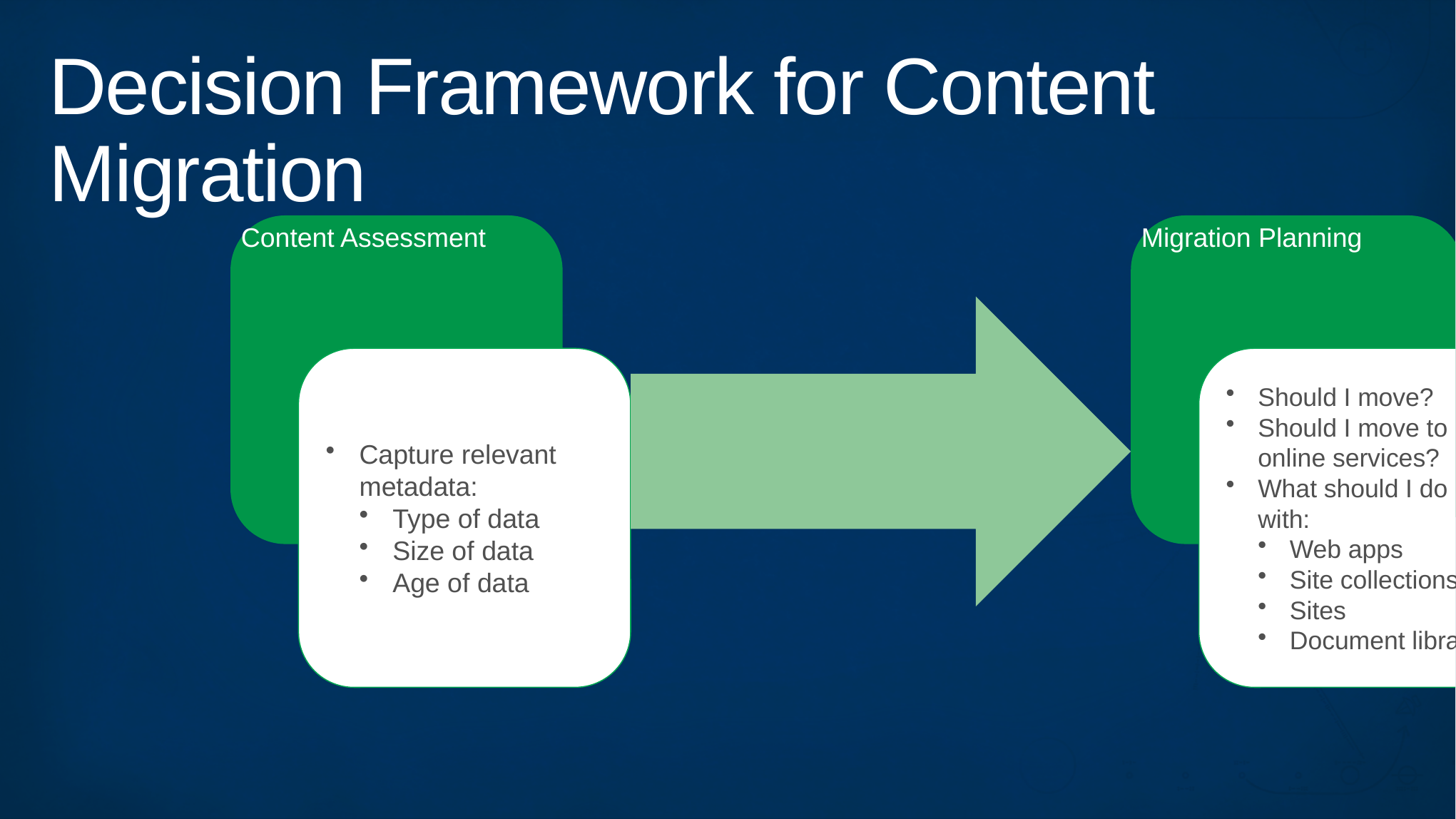

# Decision Framework for Content Migration
Content Assessment
Capture relevant metadata:
Type of data
Size of data
Age of data
Migration Planning
Should I move?
What should I do with:
Web apps
Site collections
Sites
Should I move to online services?